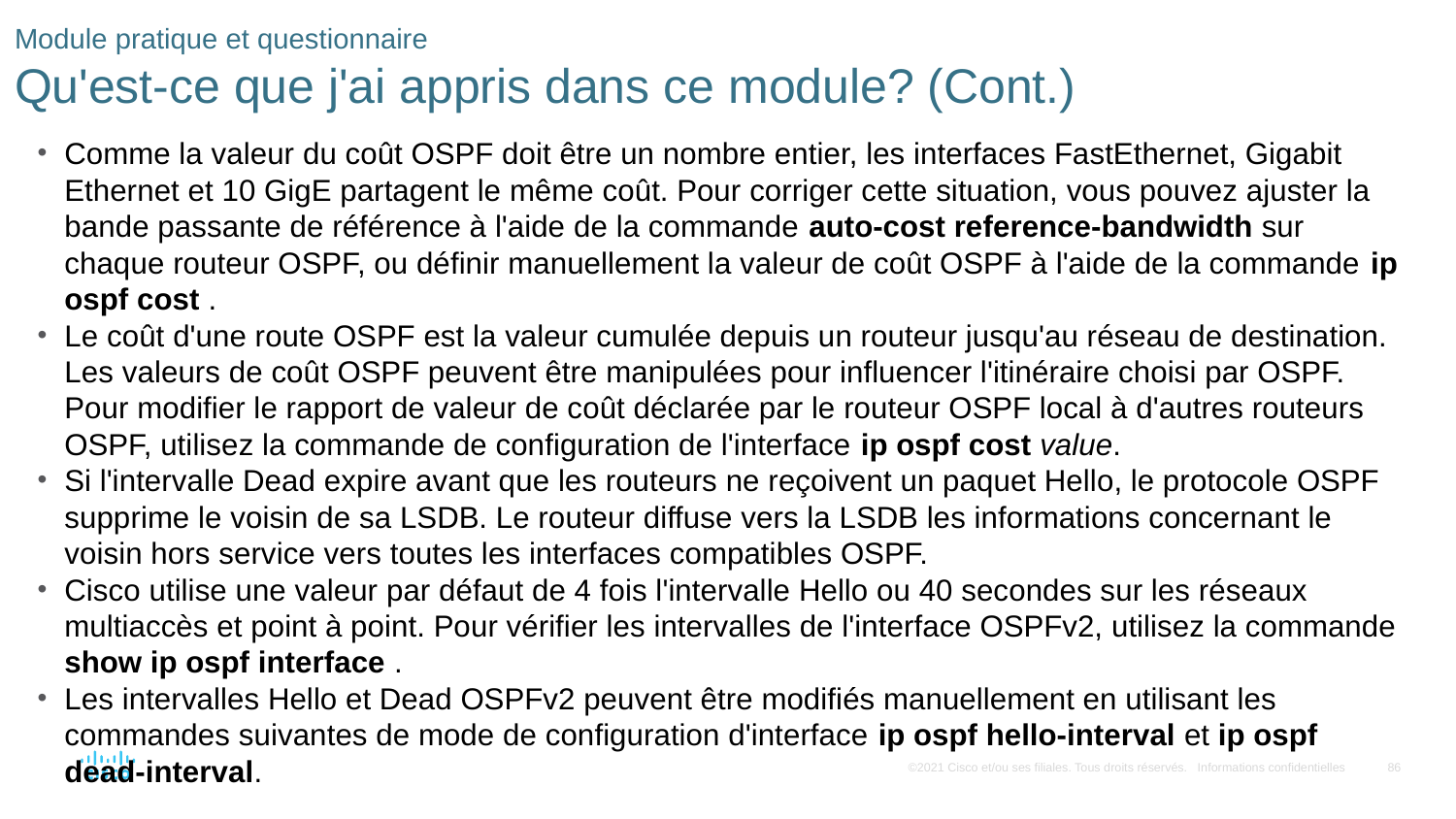

# Module pratique et questionnaire Qu'est-ce que j'ai appris dans ce module? (Cont.)
Comme la valeur du coût OSPF doit être un nombre entier, les interfaces FastEthernet, Gigabit Ethernet et 10 GigE partagent le même coût. Pour corriger cette situation, vous pouvez ajuster la bande passante de référence à l'aide de la commande auto-cost reference-bandwidth sur chaque routeur OSPF, ou définir manuellement la valeur de coût OSPF à l'aide de la commande ip ospf cost .
Le coût d'une route OSPF est la valeur cumulée depuis un routeur jusqu'au réseau de destination. Les valeurs de coût OSPF peuvent être manipulées pour influencer l'itinéraire choisi par OSPF. Pour modifier le rapport de valeur de coût déclarée par le routeur OSPF local à d'autres routeurs OSPF, utilisez la commande de configuration de l'interface ip ospf cost value.
Si l'intervalle Dead expire avant que les routeurs ne reçoivent un paquet Hello, le protocole OSPF supprime le voisin de sa LSDB. Le routeur diffuse vers la LSDB les informations concernant le voisin hors service vers toutes les interfaces compatibles OSPF.
Cisco utilise une valeur par défaut de 4 fois l'intervalle Hello ou 40 secondes sur les réseaux multiaccès et point à point. Pour vérifier les intervalles de l'interface OSPFv2, utilisez la commande show ip ospf interface .
Les intervalles Hello et Dead OSPFv2 peuvent être modifiés manuellement en utilisant les commandes suivantes de mode de configuration d'interface ip ospf hello-interval et ip ospf dead-interval.